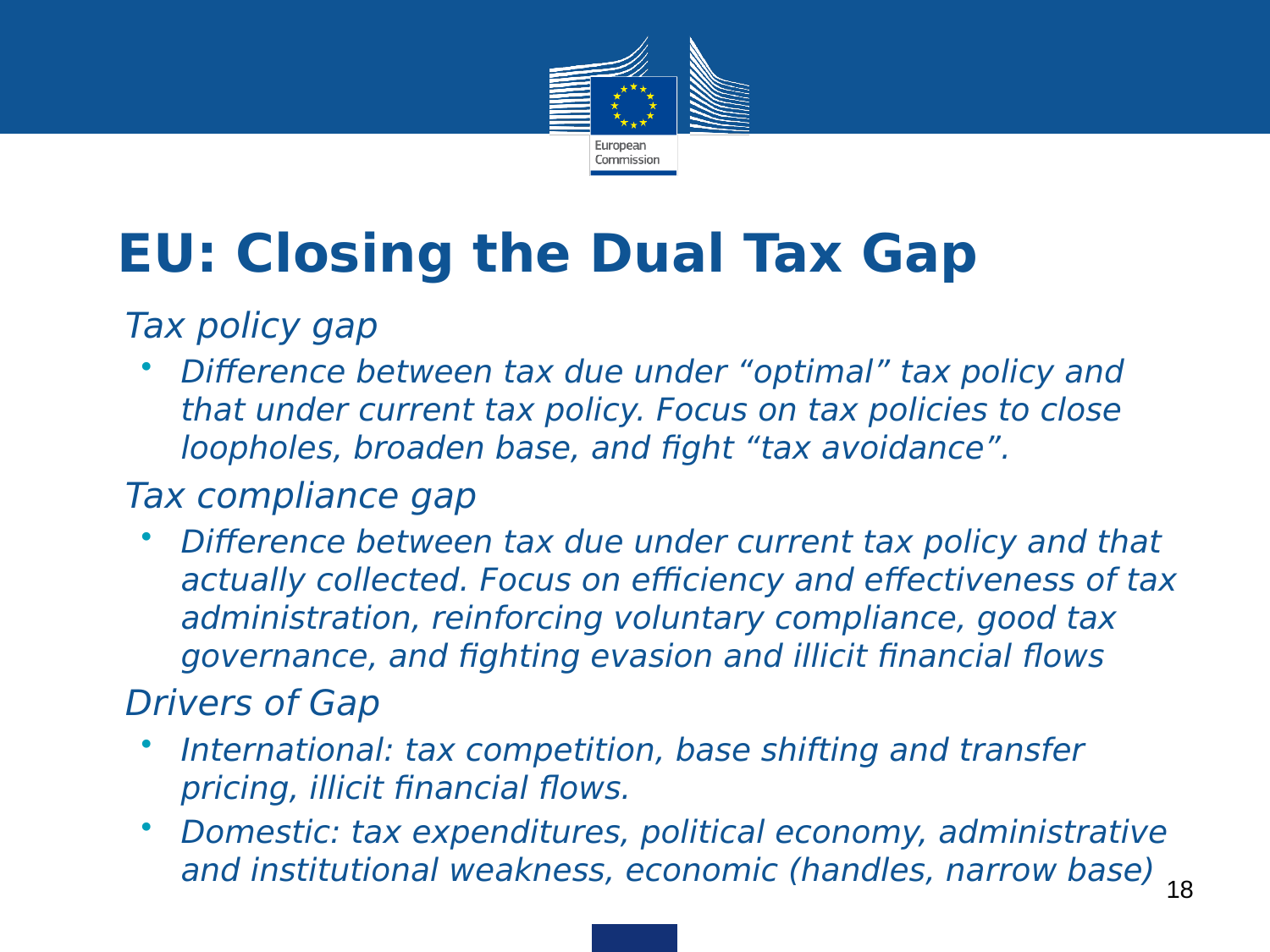

# EU: Closing the Dual Tax Gap
Tax policy gap
Difference between tax due under “optimal” tax policy and that under current tax policy. Focus on tax policies to close loopholes, broaden base, and fight “tax avoidance”.
Tax compliance gap
Difference between tax due under current tax policy and that actually collected. Focus on efficiency and effectiveness of tax administration, reinforcing voluntary compliance, good tax governance, and fighting evasion and illicit financial flows
Drivers of Gap
International: tax competition, base shifting and transfer pricing, illicit financial flows.
Domestic: tax expenditures, political economy, administrative and institutional weakness, economic (handles, narrow base)
18